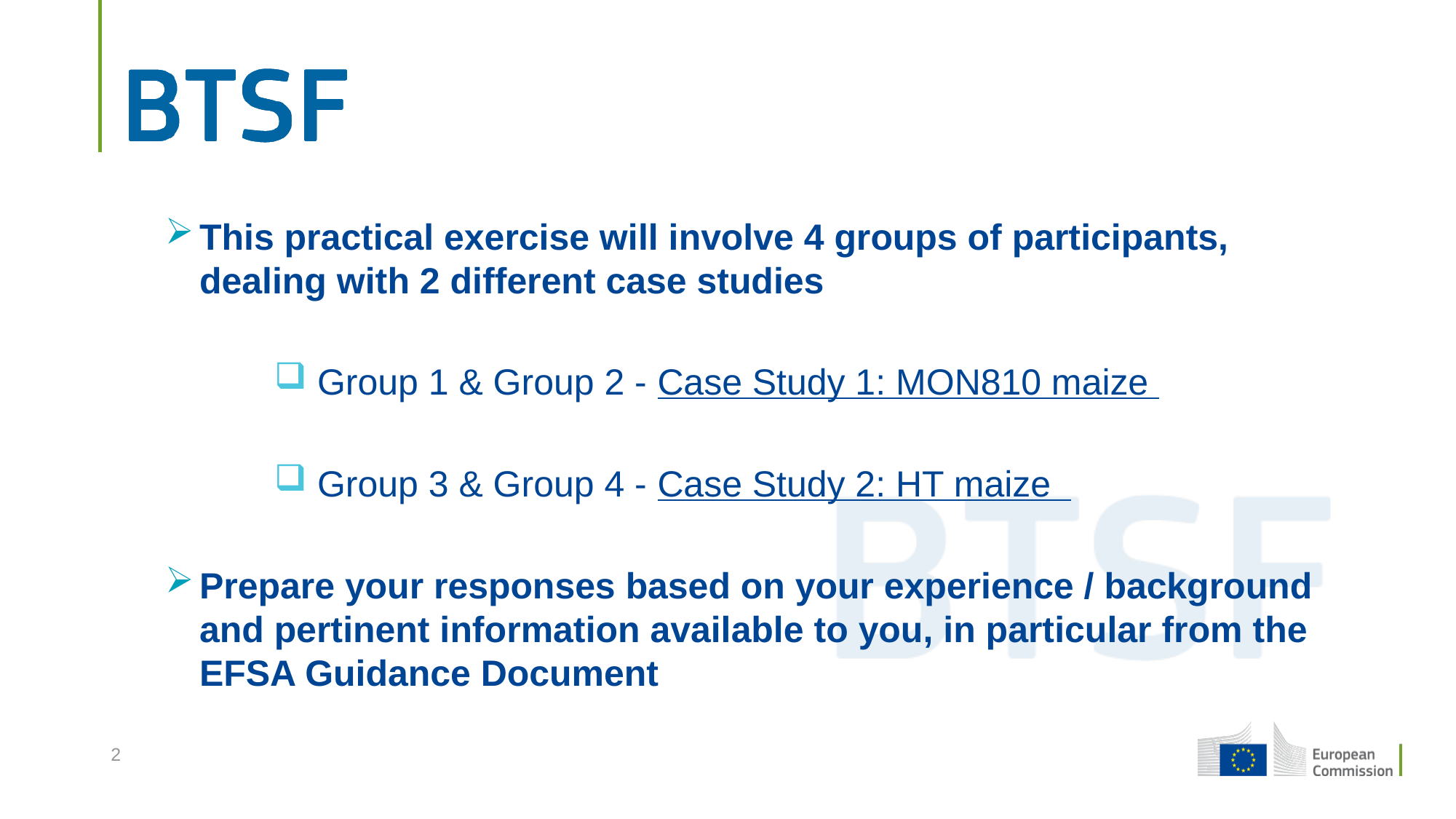

This practical exercise will involve 4 groups of participants, dealing with 2 different case studies

 Group 1 & Group 2 - Case Study 1: MON810 maize

 Group 3 & Group 4 - Case Study 2: HT maize

Prepare your responses based on your experience / background and pertinent information available to you, in particular from the EFSA Guidance Document

2